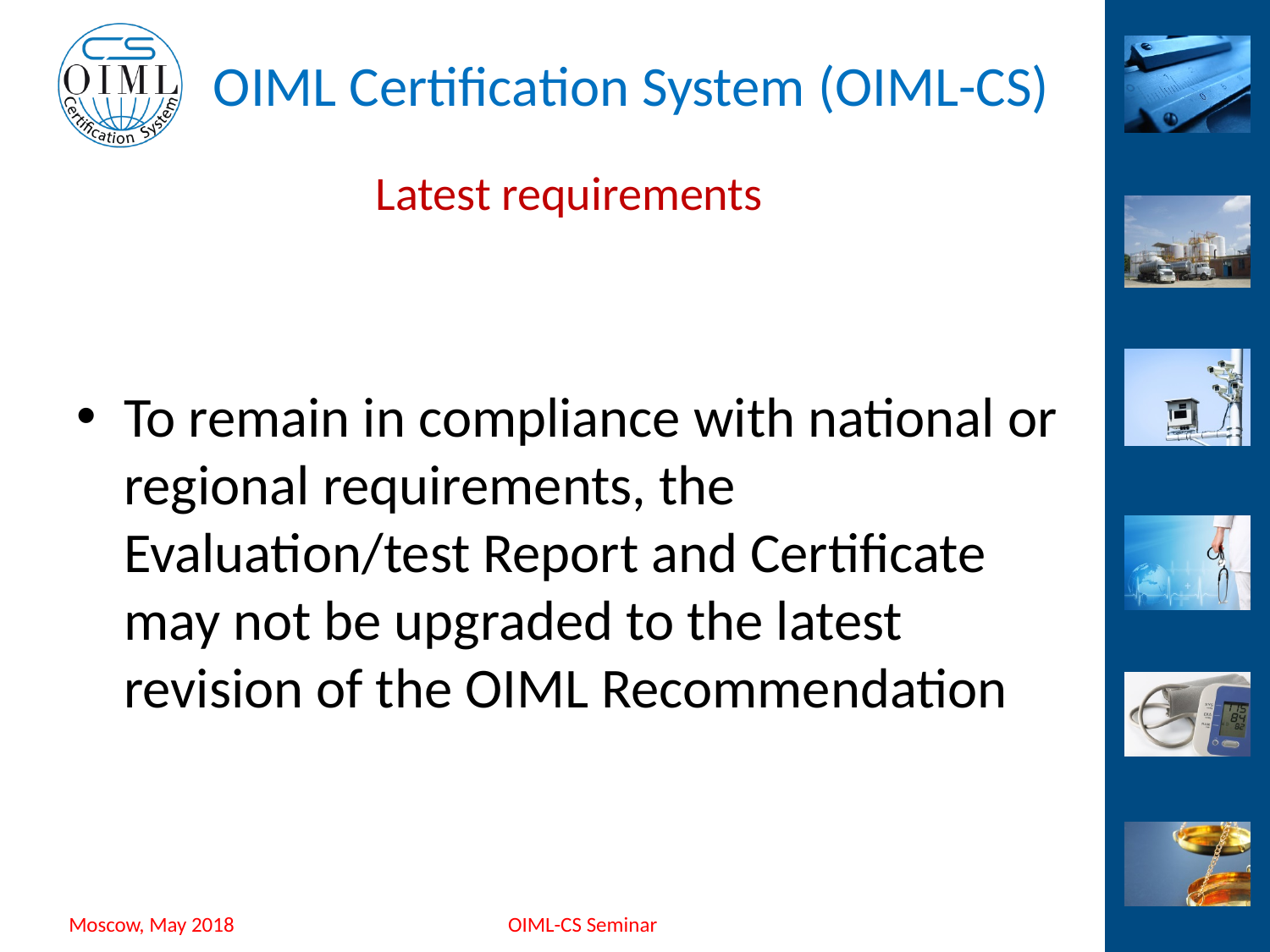

# Latest requirements
To remain in compliance with national or regional requirements, the Evaluation/test Report and Certificate may not be upgraded to the latest revision of the OIML Recommendation